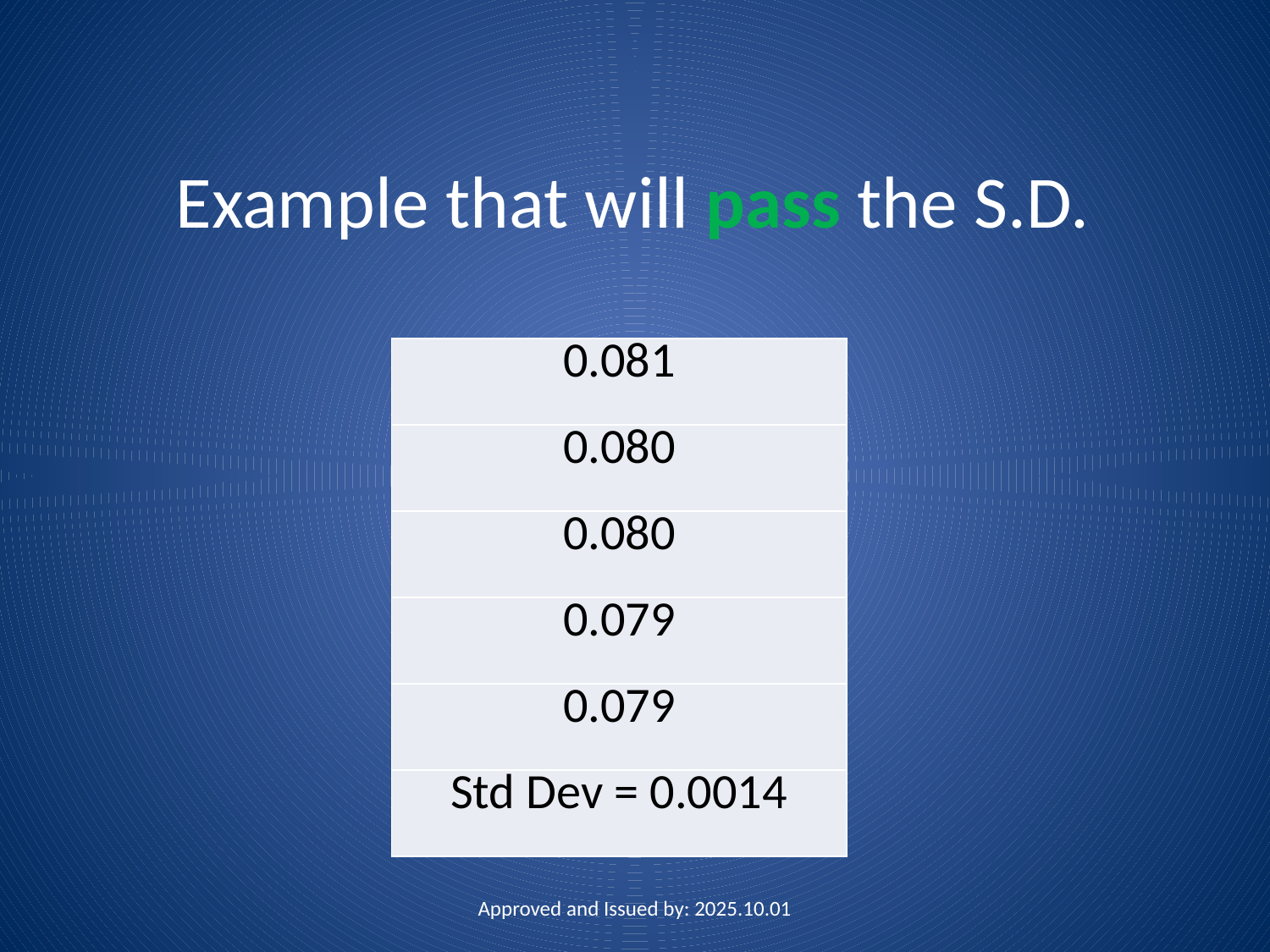

# Example that will pass the S.D.
| 0.081 |
| --- |
| 0.080 |
| 0.080 |
| 0.079 |
| 0.079 |
| Std Dev = 0.0014 |
Approved and Issued by: 2025.10.01